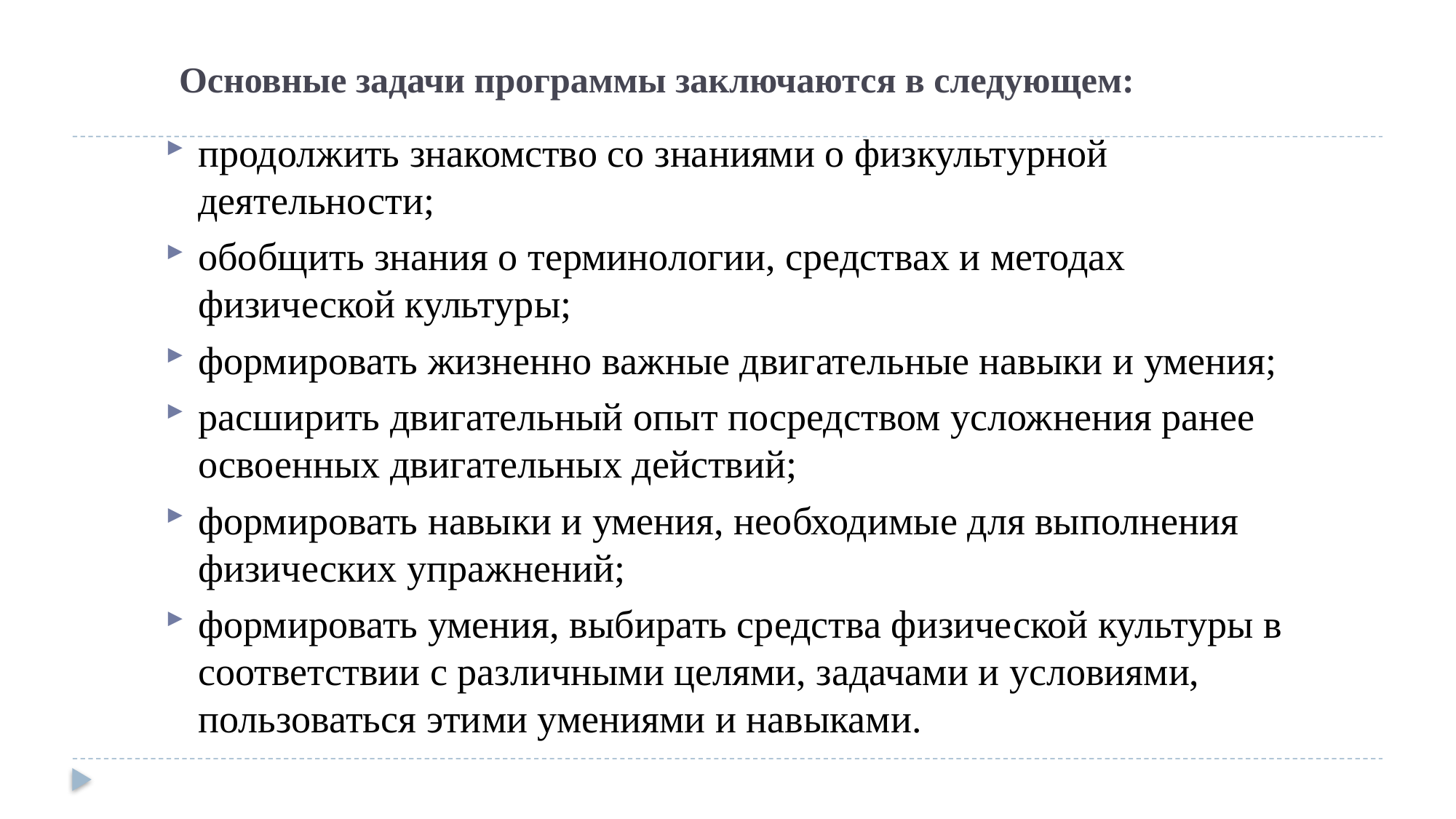

# Основные задачи программы заключаются в следующем:
продолжить знакомство со знаниями о физкультурной деятельности;
обобщить знания о терминологии, средствах и методах физической культуры;
формировать жизненно важные двигательные навыки и умения;
расширить двигательный опыт посредством усложнения ранее освоенных двигательных действий;
формировать навыки и умения, необходимые для выполнения физических упражнений;
формировать умения, выбирать средства физической культуры в соответствии с различными целями, задачами и условиями, пользоваться этими умениями и навыками.